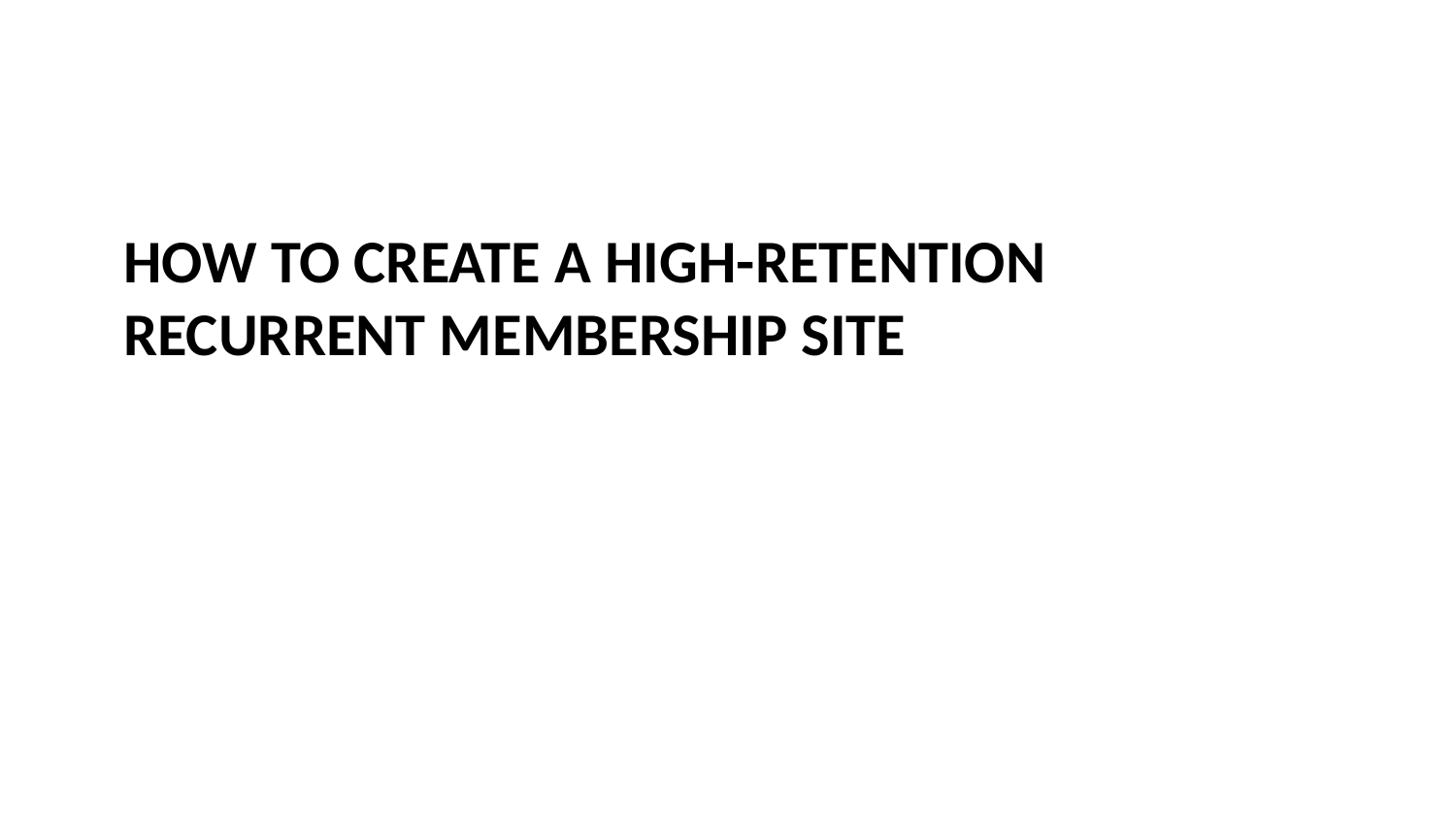

# how to create a high-retention recurrent membership site